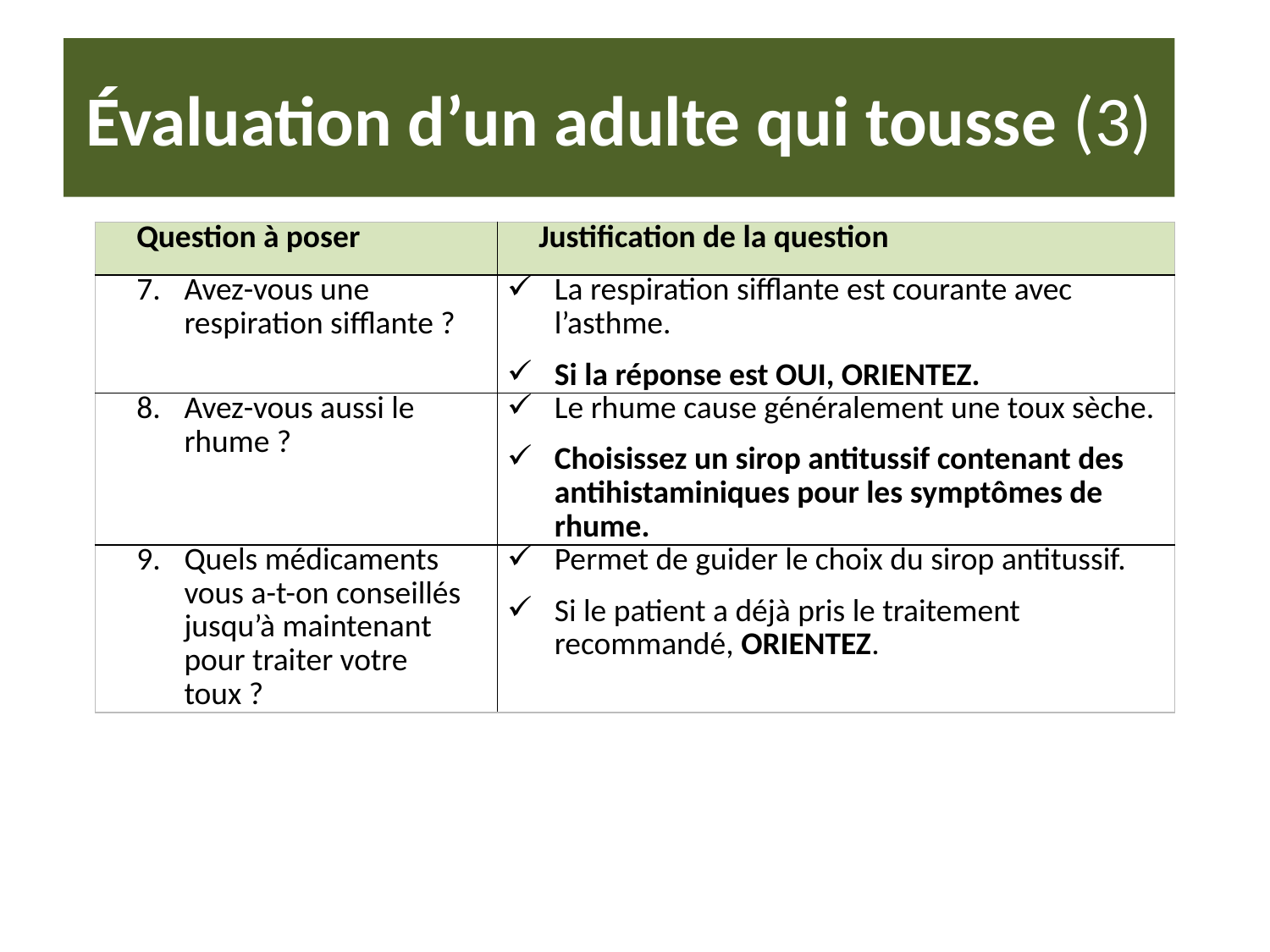

# Évaluation d’un adulte qui tousse (3)
| Question à poser | Justification de la question |
| --- | --- |
| Avez-vous une respiration sifflante ? | La respiration sifflante est courante avec l’asthme. Si la réponse est OUI, ORIENTEZ. |
| Avez-vous aussi le rhume ? | Le rhume cause généralement une toux sèche. Choisissez un sirop antitussif contenant des antihistaminiques pour les symptômes de rhume. |
| Quels médicaments vous a-t-on conseillés jusqu’à maintenant pour traiter votre toux ? | Permet de guider le choix du sirop antitussif. Si le patient a déjà pris le traitement recommandé, ORIENTEZ. |